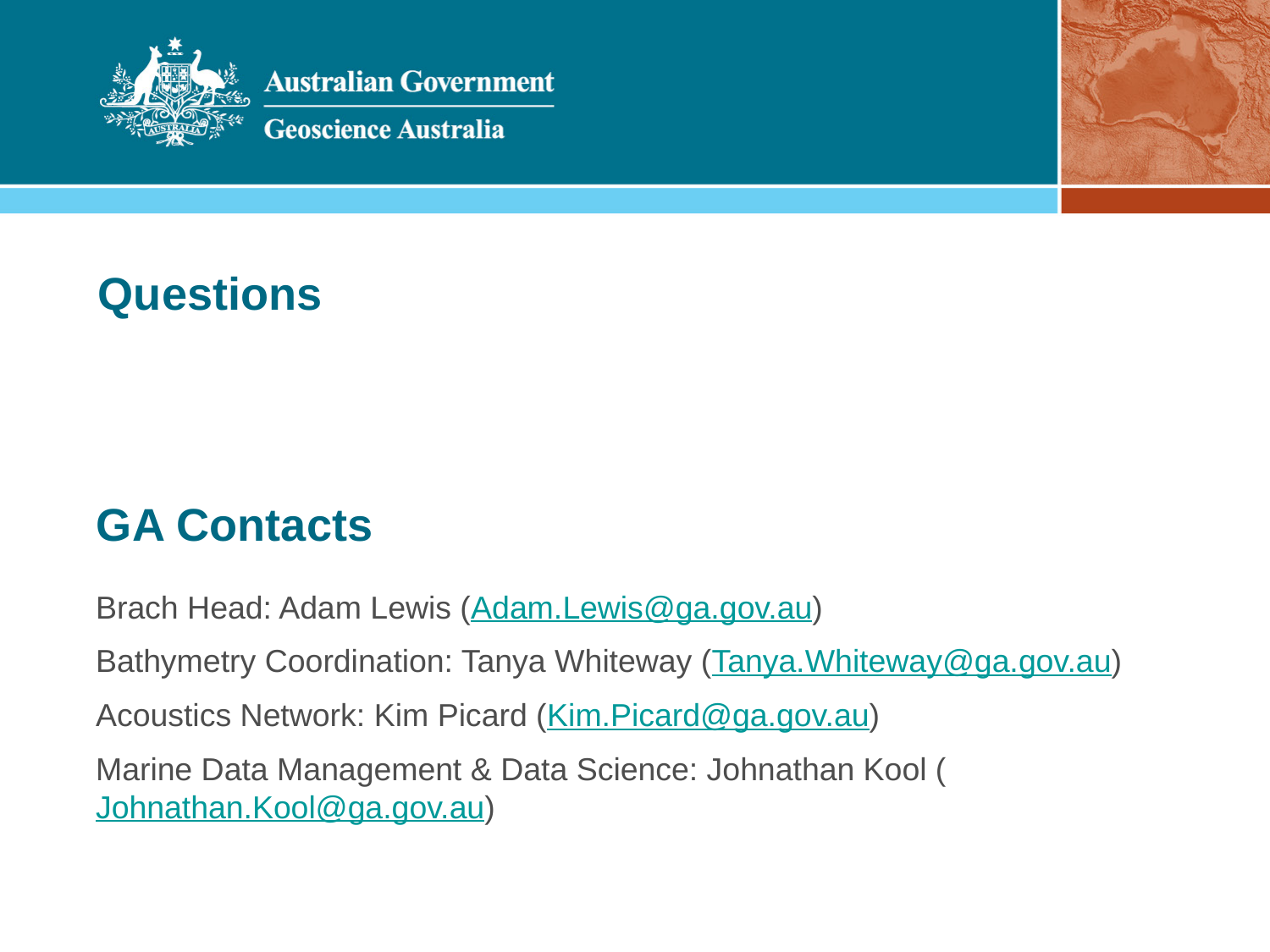

# Questions
GA Contacts
Brach Head: Adam Lewis (Adam.Lewis@ga.gov.au)
Bathymetry Coordination: Tanya Whiteway (Tanya.Whiteway@ga.gov.au)
Acoustics Network: Kim Picard (Kim.Picard@ga.gov.au)
Marine Data Management & Data Science: Johnathan Kool (Johnathan.Kool@ga.gov.au)